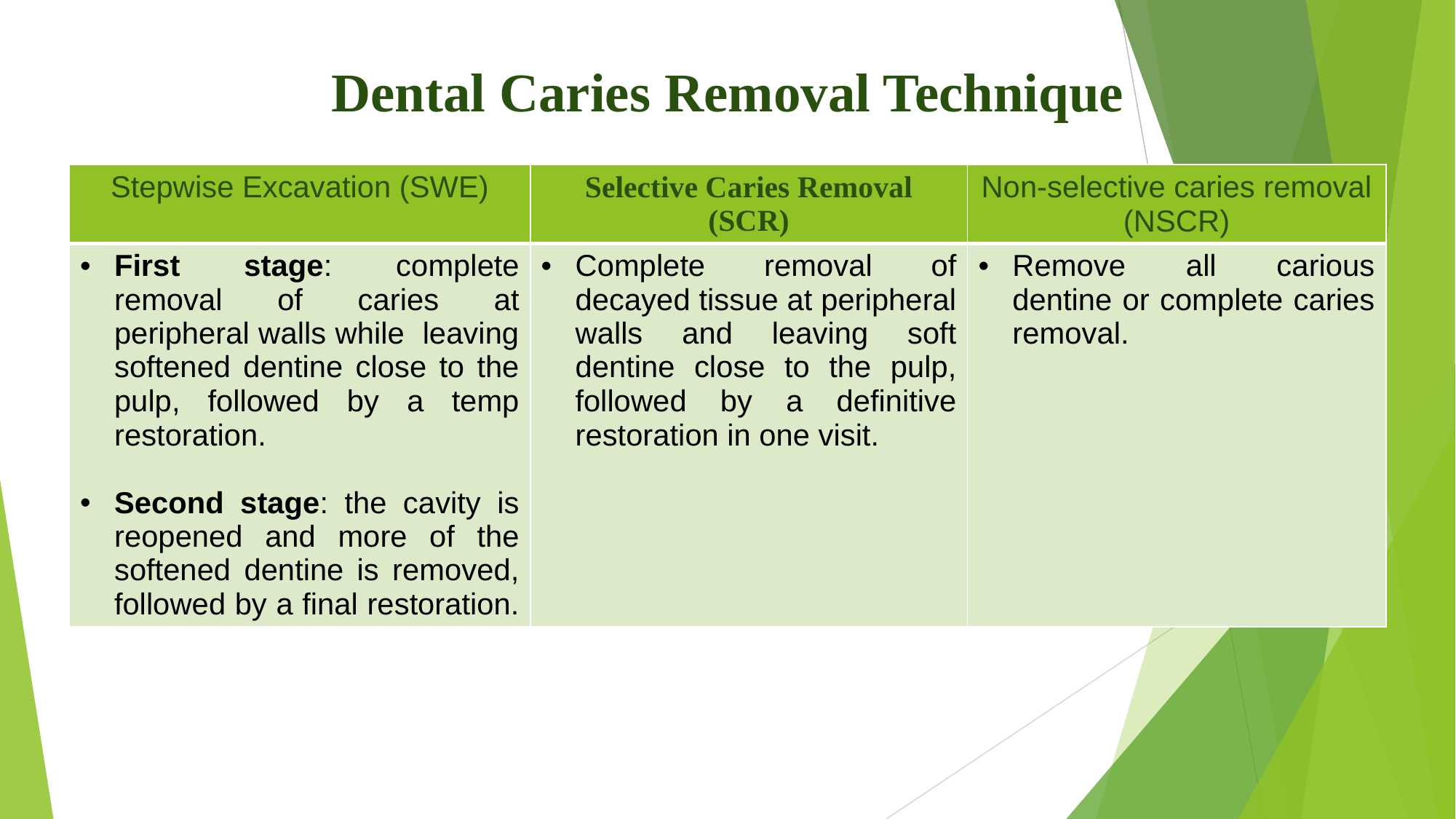

Dental Caries Removal Technique
| Stepwise Excavation (SWE) | Selective Caries Removal (SCR) | Non-selective caries removal (NSCR) |
| --- | --- | --- |
| First stage: complete removal of caries at peripheral walls while leaving softened dentine close to the pulp, followed by a temp restoration. Second stage: the cavity is reopened and more of the softened dentine is removed, followed by a final restoration. | Complete removal of decayed tissue at peripheral walls and leaving soft dentine close to the pulp, followed by a definitive restoration in one visit. | Remove all carious dentine or complete caries removal. |